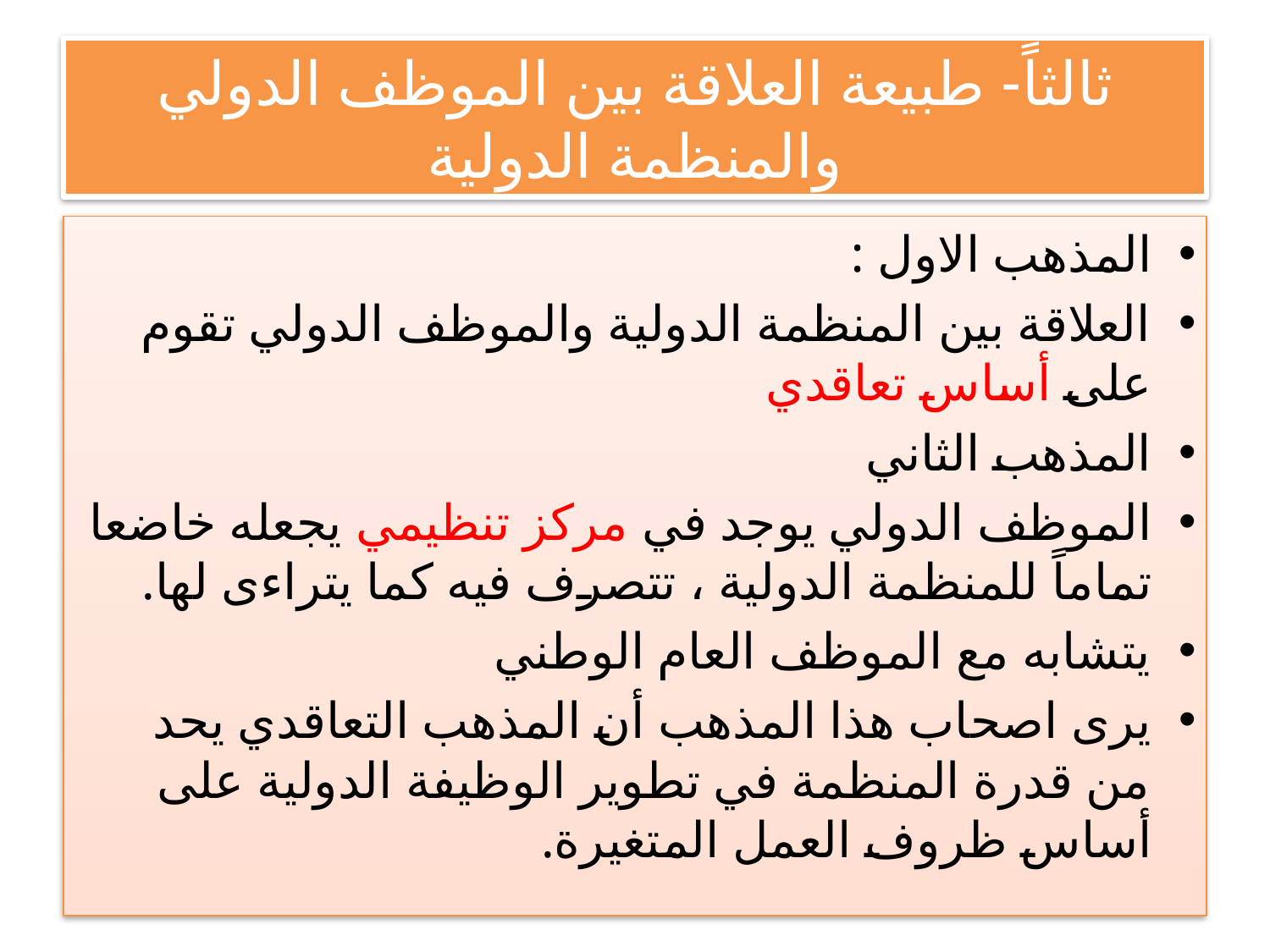

# ثالثاً- طبيعة العلاقة بين الموظف الدولي والمنظمة الدولية
المذهب الاول :
العلاقة بين المنظمة الدولية والموظف الدولي تقوم على أساس تعاقدي
المذهب الثاني
الموظف الدولي يوجد في مركز تنظيمي يجعله خاضعا تماماً للمنظمة الدولية ، تتصرف فيه كما يتراءى لها.
يتشابه مع الموظف العام الوطني
يرى اصحاب هذا المذهب أن المذهب التعاقدي يحد من قدرة المنظمة في تطوير الوظيفة الدولية على أساس ظروف العمل المتغيرة.